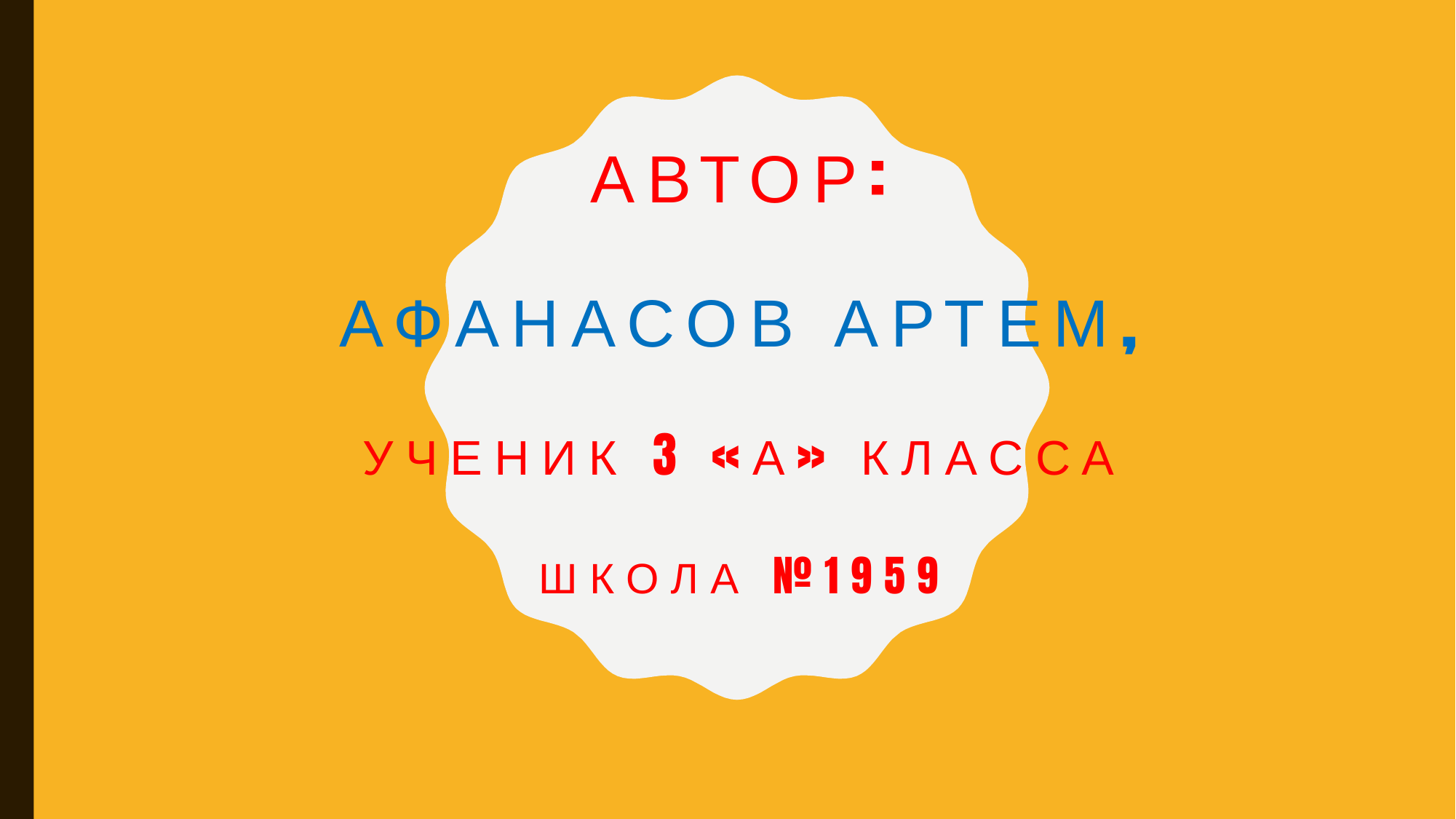

# Автор: Афанасов Артем, ученик 3 «А» класса Школа №1959